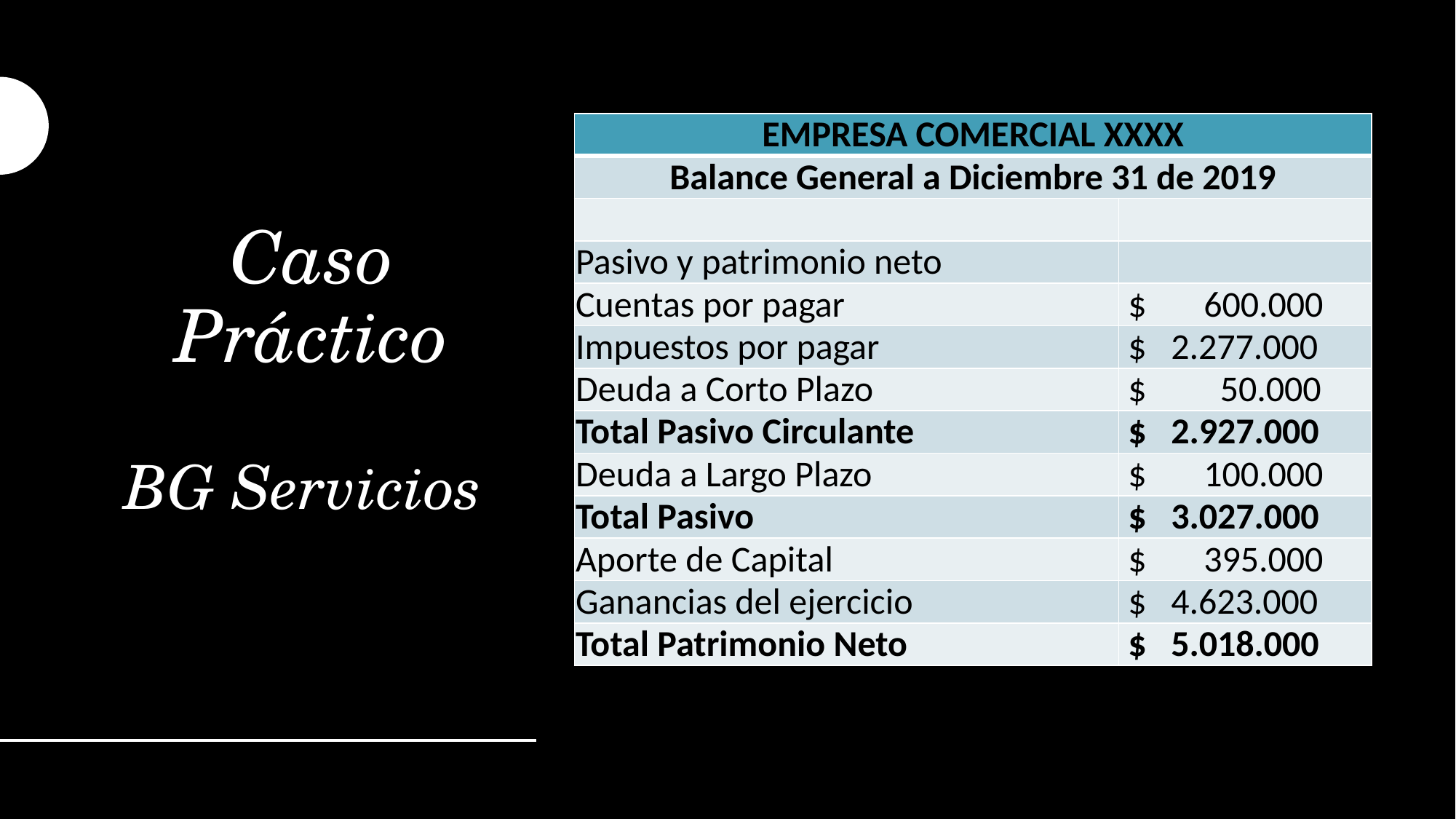

# Caso Práctico BG Servicios
| EMPRESA COMERCIAL XXXX |  |
| --- | --- |
| Balance General a Diciembre 31 de 2019 |  |
|  |  |
| Pasivo y patrimonio neto |  |
| Cuentas por pagar | $ 600.000 |
| Impuestos por pagar | $ 2.277.000 |
| Deuda a Corto Plazo | $ 50.000 |
| Total Pasivo Circulante | $ 2.927.000 |
| Deuda a Largo Plazo | $ 100.000 |
| Total Pasivo | $ 3.027.000 |
| Aporte de Capital | $ 395.000 |
| Ganancias del ejercicio | $ 4.623.000 |
| Total Patrimonio Neto | $ 5.018.000 |